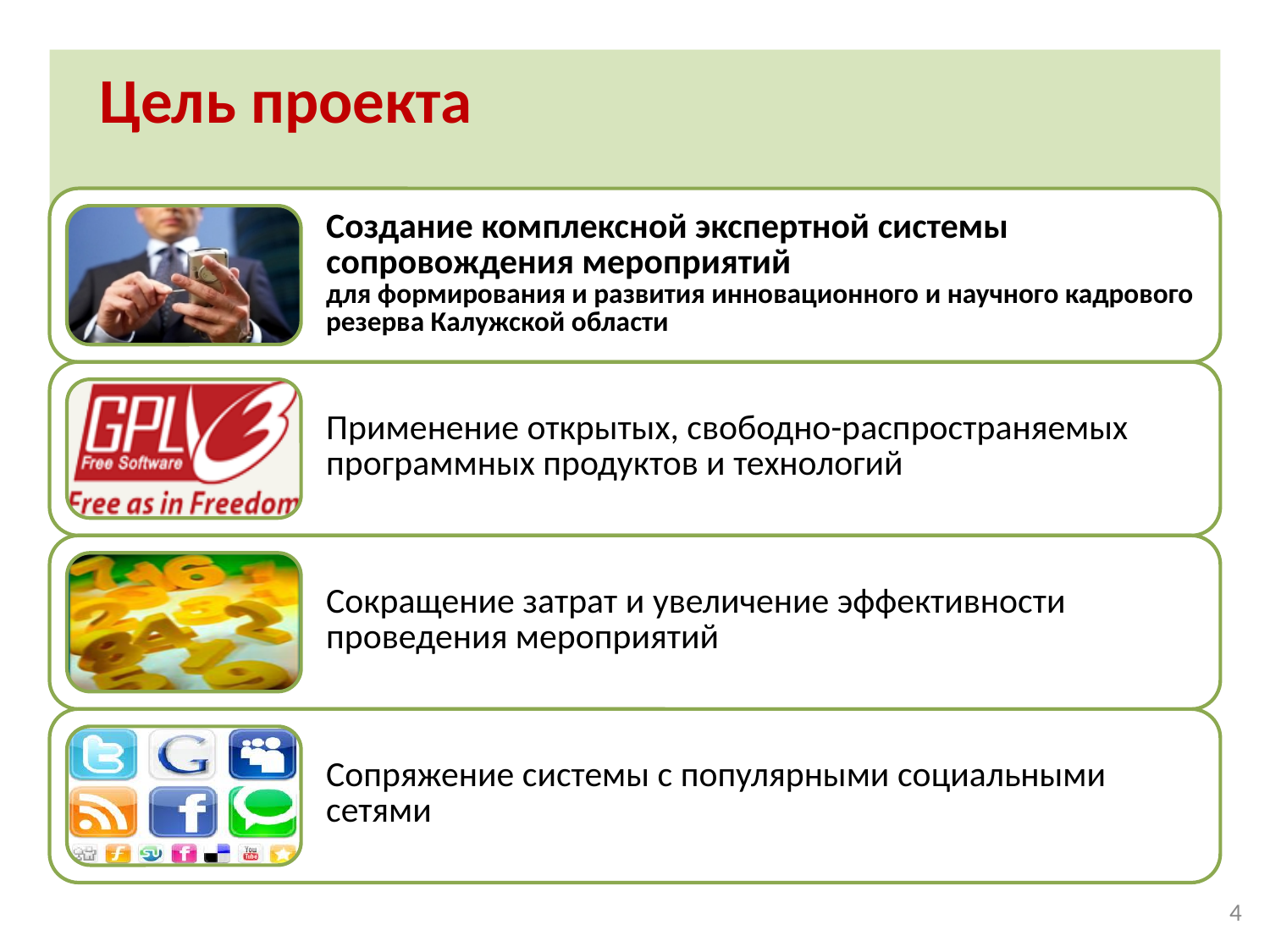

# Цель проекта
Создание комплексной экспертной системы сопровождения мероприятий
для формирования и развития инновационного и научного кадрового резерва Калужской области
Применение открытых, свободно-распространяемых программных продуктов и технологий
Сокращение затрат и увеличение эффективности проведения мероприятий
Сопряжение системы с популярными социальными сетями
4